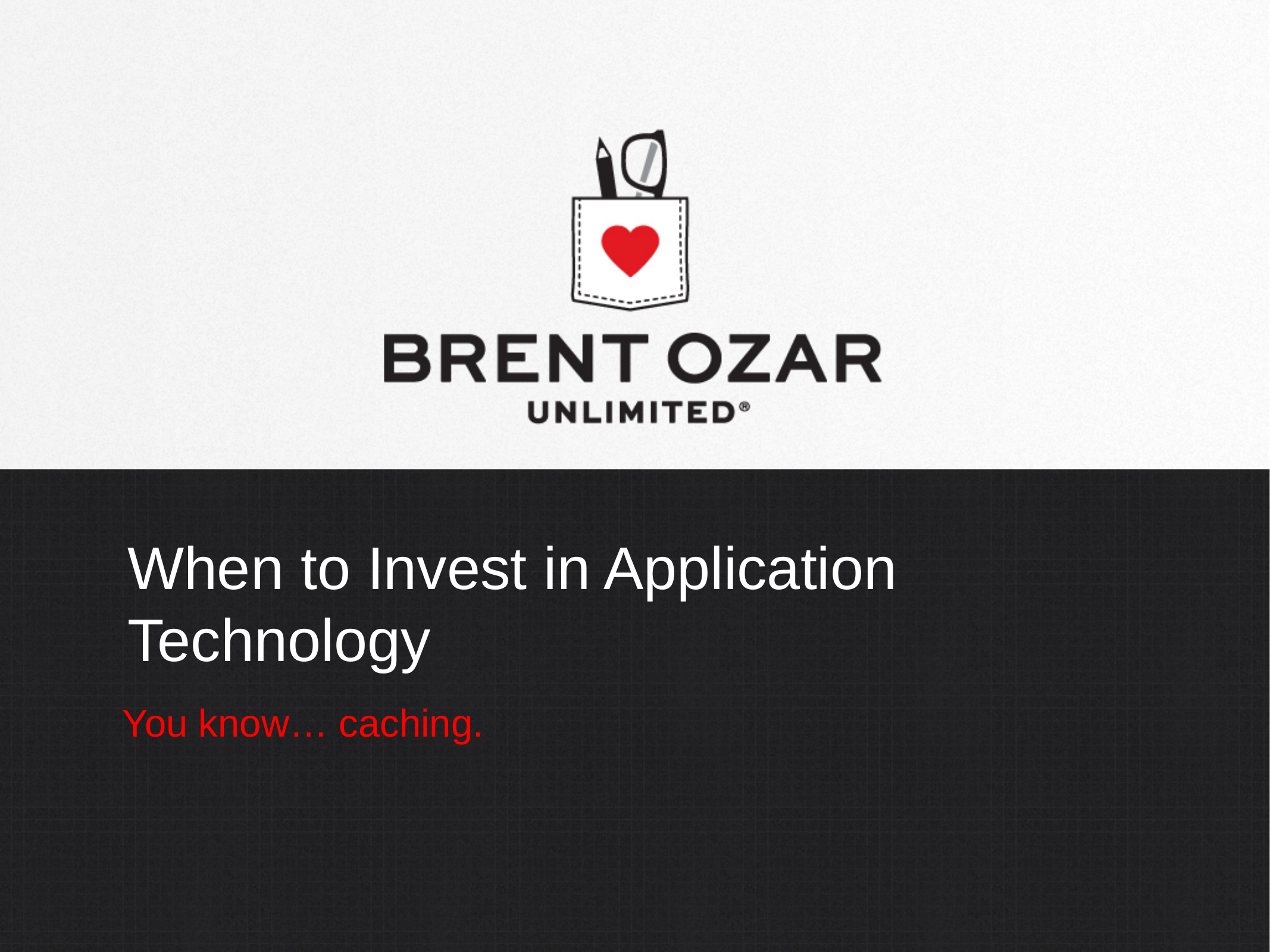

# When to Invest in Application Technology
You know… caching.